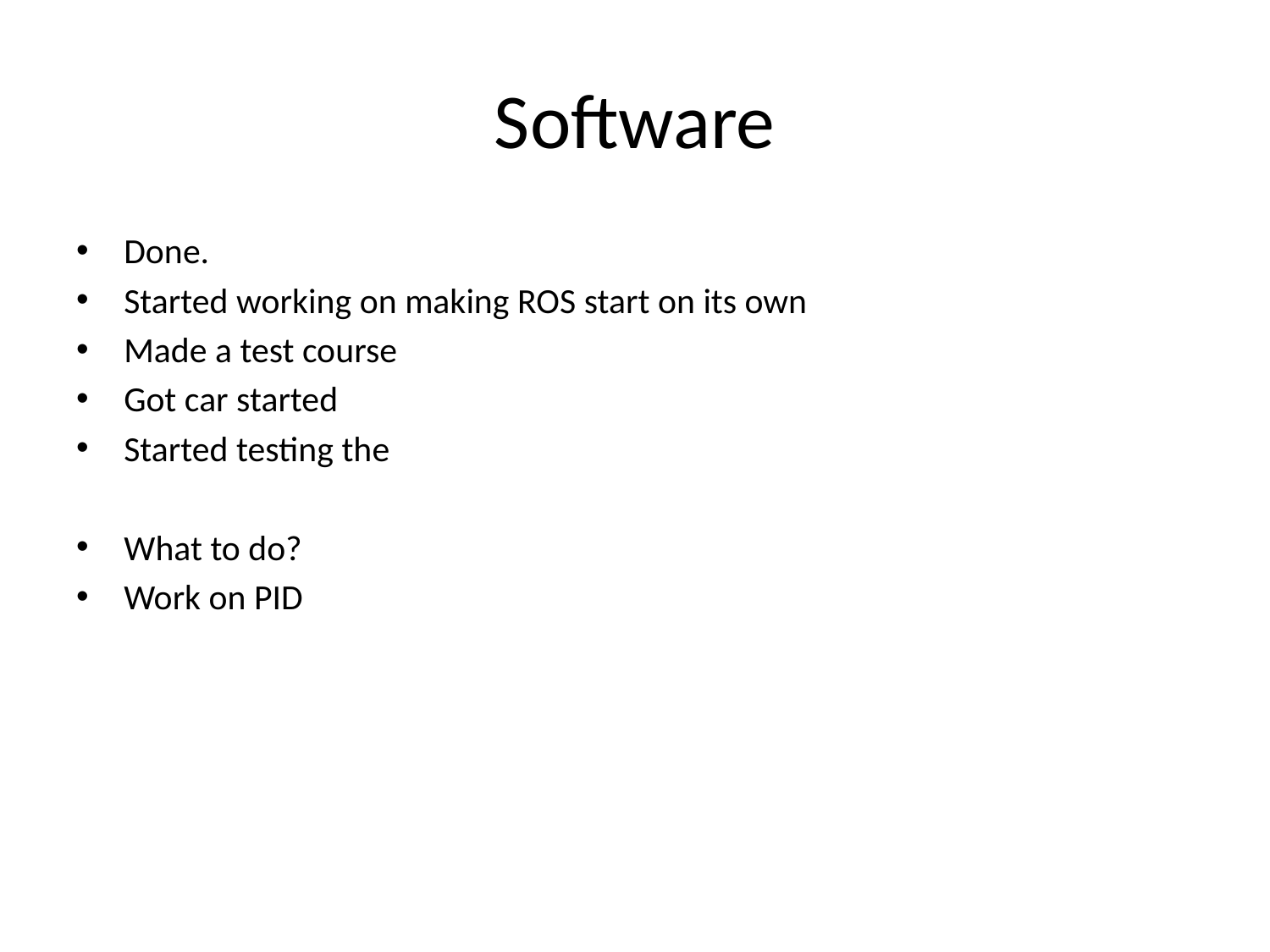

# Software
Done.
Started working on making ROS start on its own
Made a test course
Got car started
Started testing the

What to do?
Work on PID